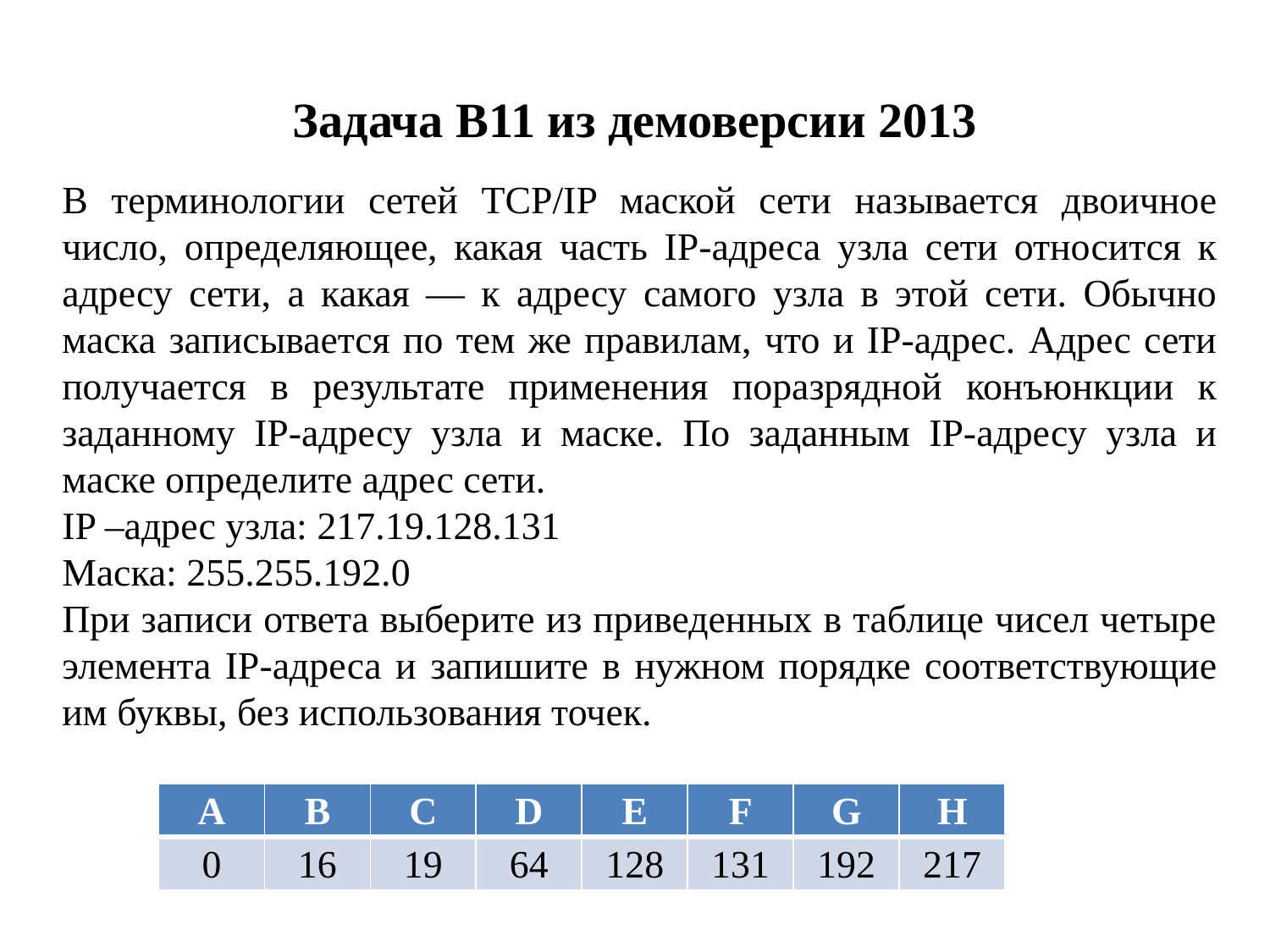

# Задача B11 из демоверсии 2013
В терминологии сетей TCP/IP маской сети называется двоичное число, определяющее, какая часть IP-адреса узла сети относится к адресу сети, а какая — к адресу самого узла в этой сети. Обычно маска записывается по тем же правилам, что и IP-адрес. Адрес сети получается в результате применения поразрядной конъюнкции к заданному IP-адресу узла и маске. По заданным IP-адресу узла и маске определите адрес сети.
IP –адрес узла: 217.19.128.131
Маска: 255.255.192.0
При записи ответа выберите из приведенных в таблице чисел четыре элемента IP-адреса и запишите в нужном порядке соответствующие им буквы, без использования точек.

| A | B | C | D | E | F | G | H |
| --- | --- | --- | --- | --- | --- | --- | --- |
| 0 | 16 | 19 | 64 | 128 | 131 | 192 | 217 |